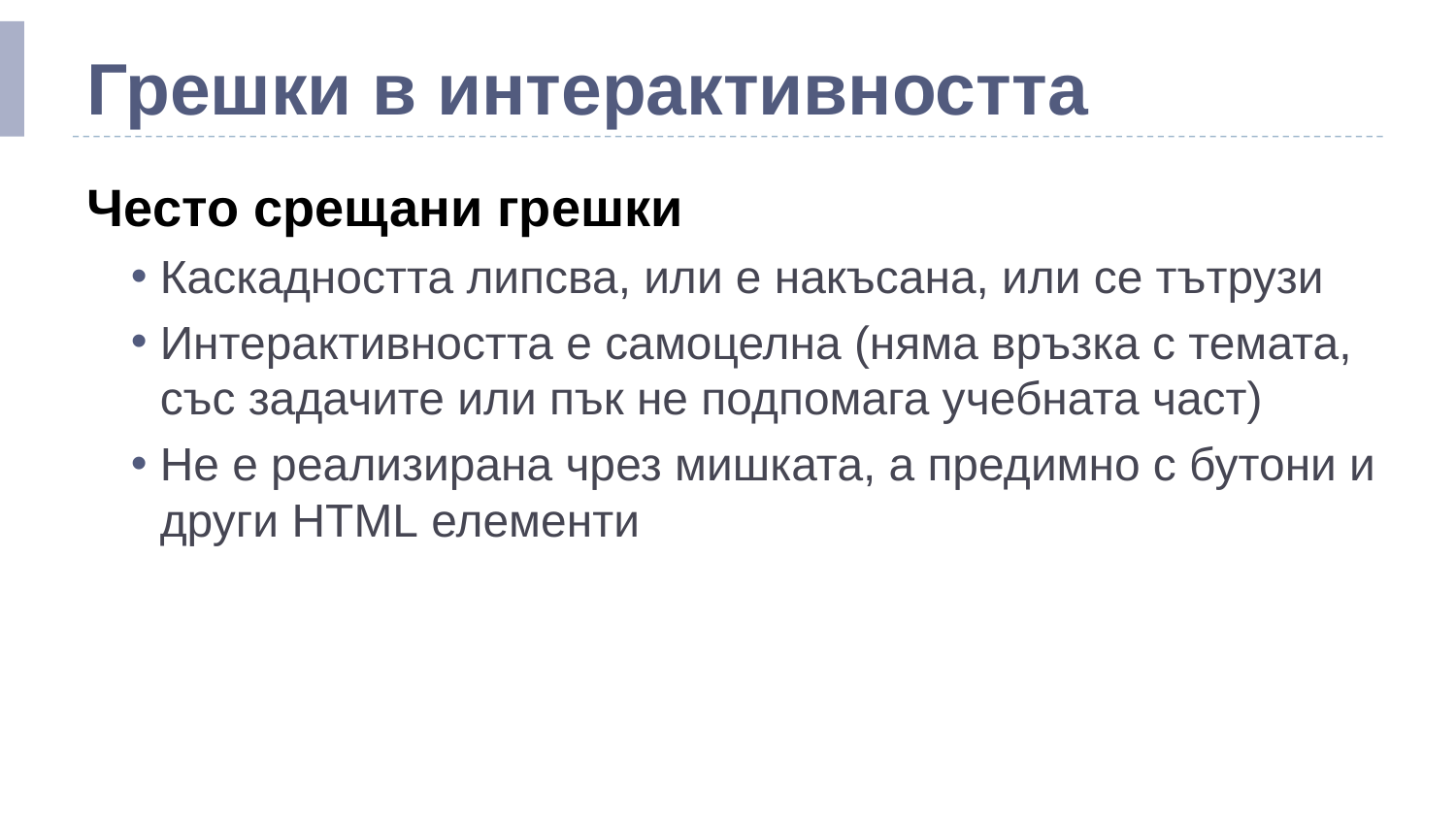

# Грешки в интерактивността
Често срещани грешки
Каскадността липсва, или е накъсана, или се тътрузи
Интерактивността е самоцелна (няма връзка с темата, със задачите или пък не подпомага учебната част)
Не е реализирана чрез мишката, а предимно с бутони и други HTML елементи